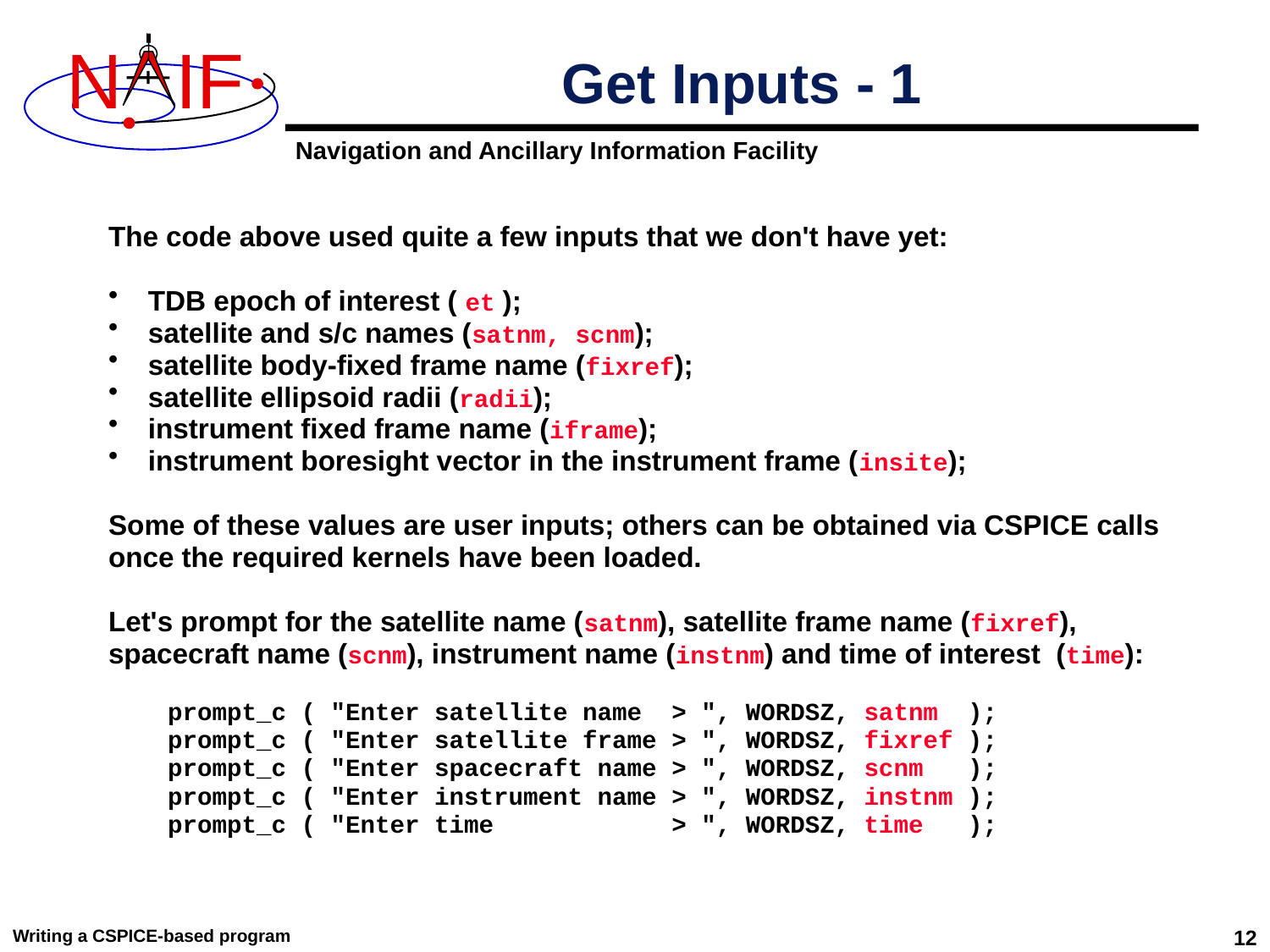

# Get Inputs - 1
The code above used quite a few inputs that we don't have yet:

TDB epoch of interest ( et );
satellite and s/c names (satnm, scnm);
satellite body-fixed frame name (fixref);
satellite ellipsoid radii (radii);
instrument fixed frame name (iframe);
instrument boresight vector in the instrument frame (insite);

Some of these values are user inputs; others can be obtained via CSPICE calls
once the required kernels have been loaded.

Let's prompt for the satellite name (satnm), satellite frame name (fixref),
spacecraft name (scnm), instrument name (instnm) and time of interest  (time):

    prompt_c ( "Enter satellite name  > ", WORDSZ, satnm  );
    prompt_c ( "Enter satellite frame > ", WORDSZ, fixref );
    prompt_c ( "Enter spacecraft name > ", WORDSZ, scnm   );
    prompt_c ( "Enter instrument name > ", WORDSZ, instnm );
    prompt_c ( "Enter time            > ", WORDSZ, time   );

Writing a CSPICE-based program
12